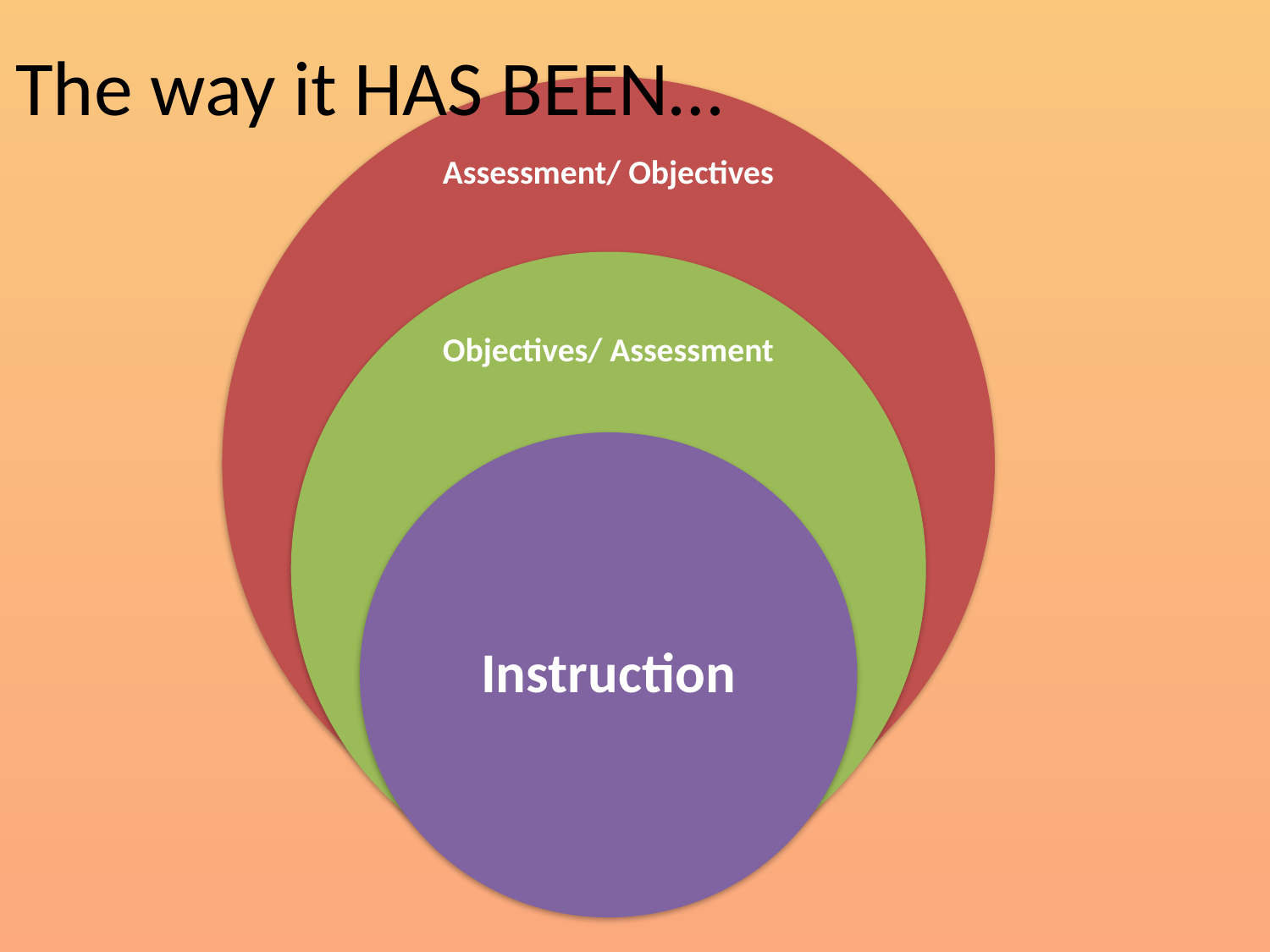

The way it HAS BEEN…
Assessment/ Objectives
Objectives/ Assessment
Instruction